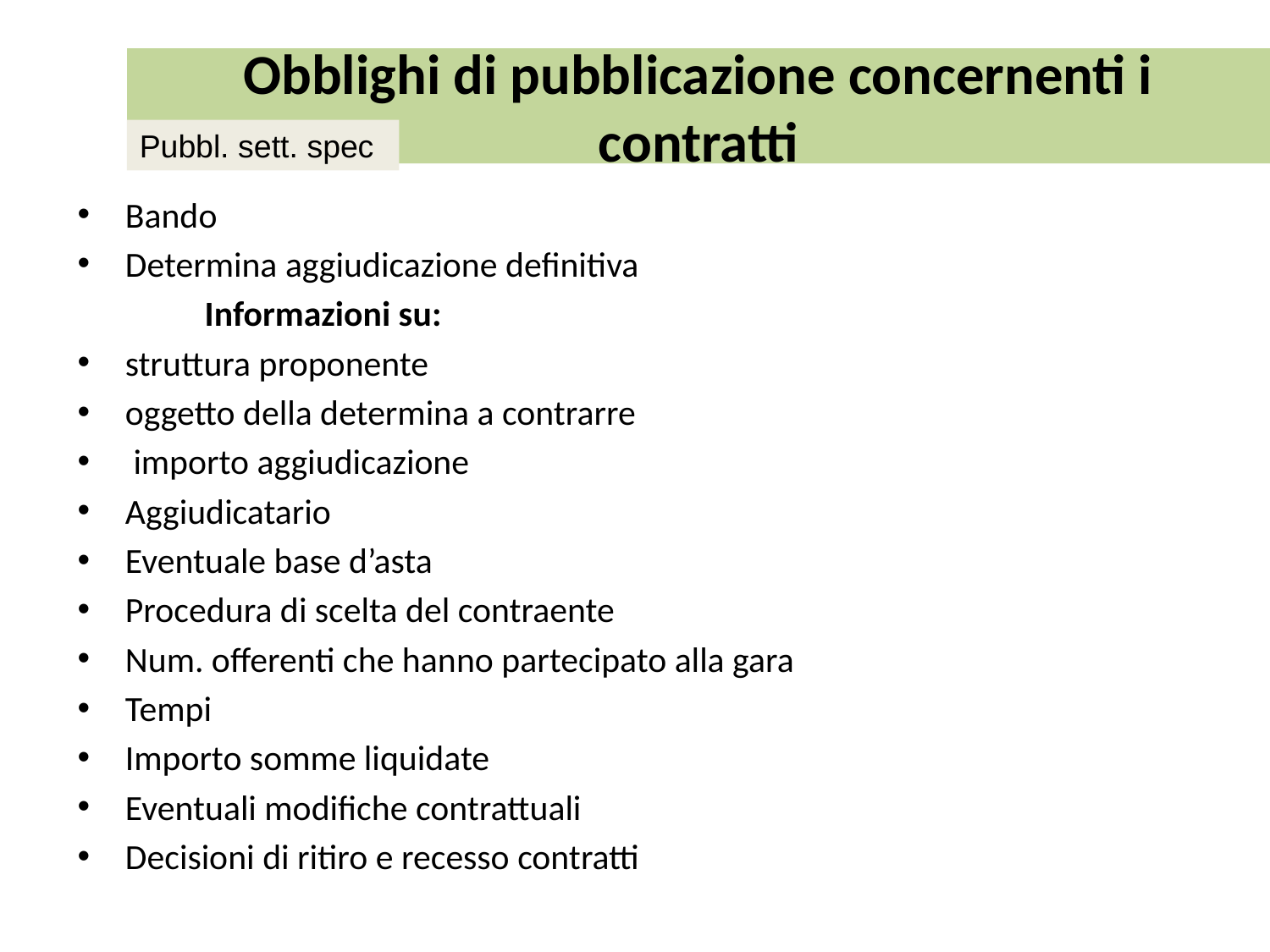

# Obblighi di pubblicazione concernenti i contratti
Pubbl. sett. spec
Bando
Determina aggiudicazione definitiva
	Informazioni su:
struttura proponente
oggetto della determina a contrarre
 importo aggiudicazione
Aggiudicatario
Eventuale base d’asta
Procedura di scelta del contraente
Num. offerenti che hanno partecipato alla gara
Tempi
Importo somme liquidate
Eventuali modifiche contrattuali
Decisioni di ritiro e recesso contratti